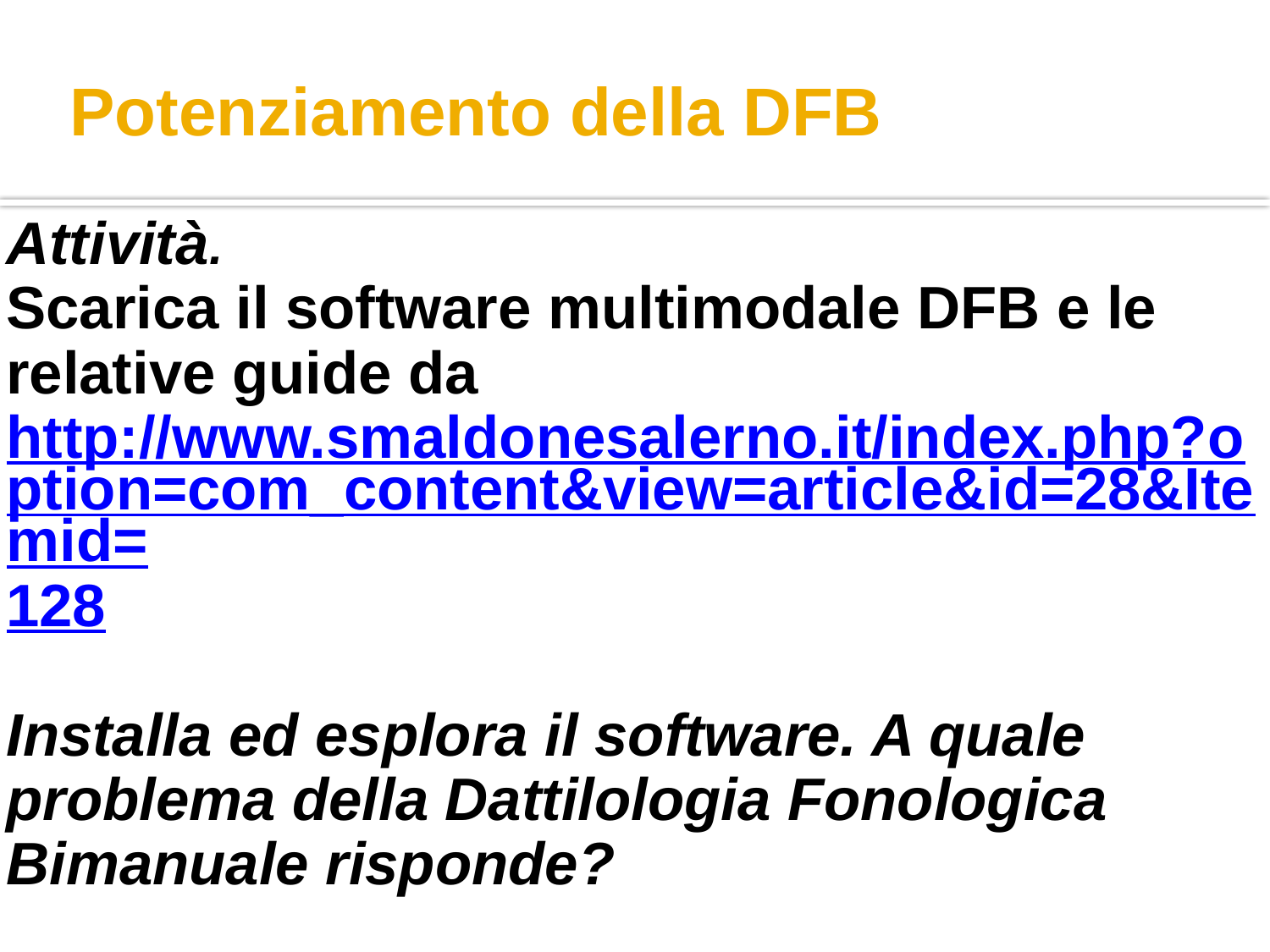

# Potenziamento della DFB
Attività.
Scarica il software multimodale DFB e le relative guide da http://www.smaldonesalerno.it/index.php?option=com_content&view=article&id=28&Itemid=128

Installa ed esplora il software. A quale problema della Dattilologia Fonologica Bimanuale risponde?